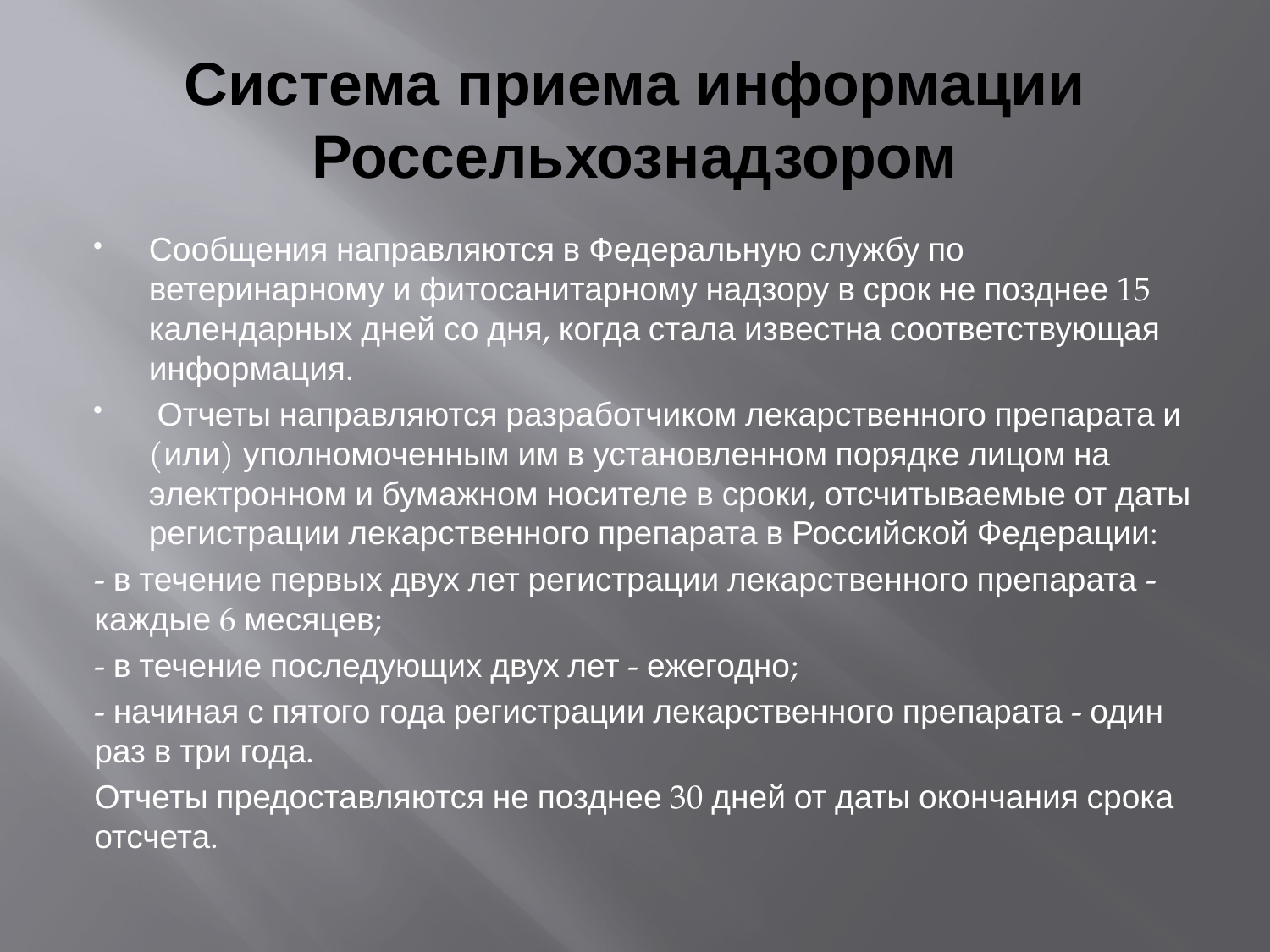

# Система приема информации Россельхознадзором
Сообщения направляются в Федеральную службу по ветеринарному и фитосанитарному надзору в срок не позднее 15 календарных дней со дня, когда стала известна соответствующая информация.
 Отчеты направляются разработчиком лекарственного препарата и (или) уполномоченным им в установленном порядке лицом на электронном и бумажном носителе в сроки, отсчитываемые от даты регистрации лекарственного препарата в Российской Федерации:
- в течение первых двух лет регистрации лекарственного препарата - каждые 6 месяцев;
- в течение последующих двух лет - ежегодно;
- начиная с пятого года регистрации лекарственного препарата - один раз в три года.
Отчеты предоставляются не позднее 30 дней от даты окончания срока отсчета.